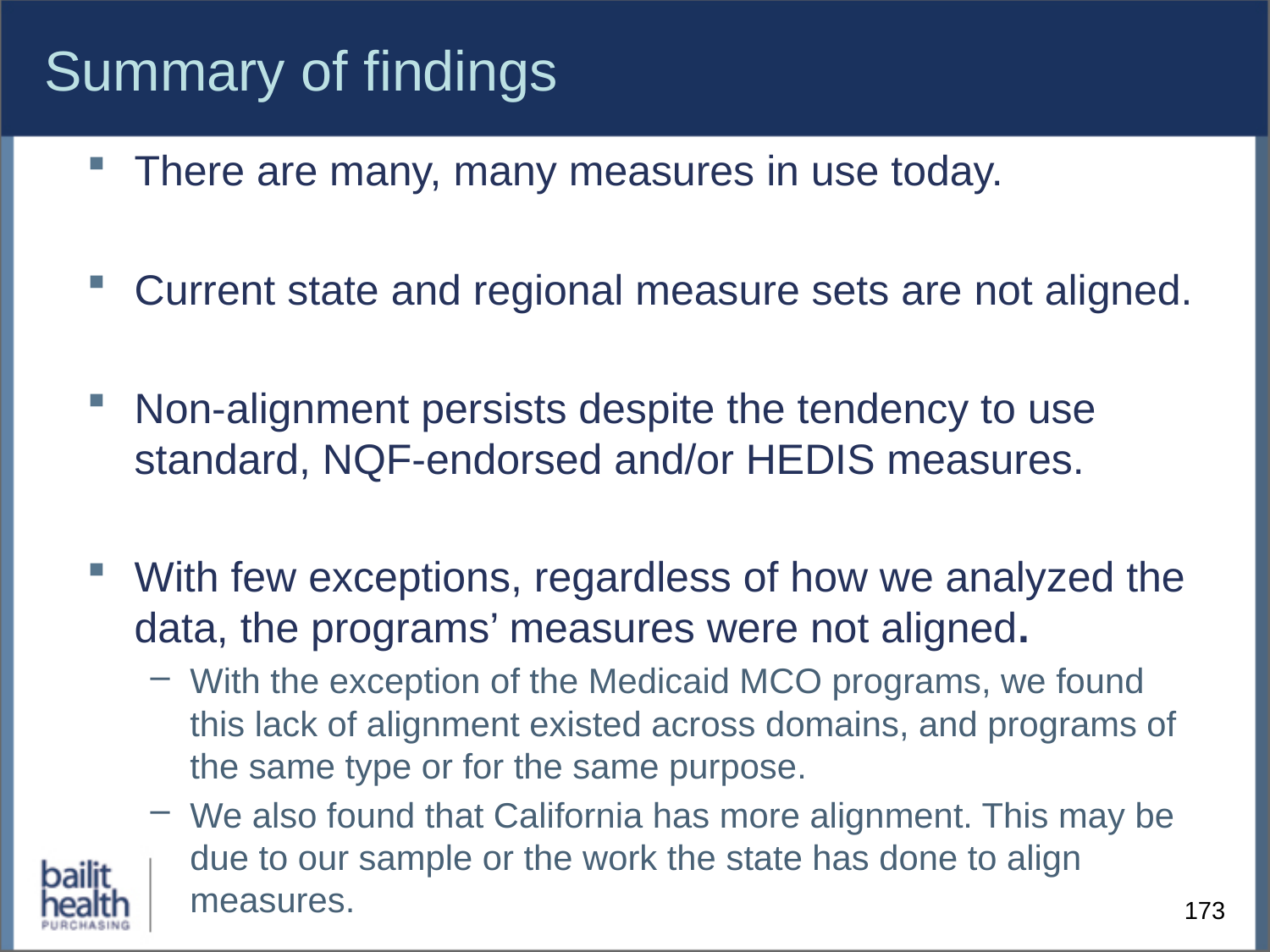

# Summary of findings
There are many, many measures in use today.

Current state and regional measure sets are not aligned.

Non-alignment persists despite the tendency to use standard, NQF-endorsed and/or HEDIS measures.

With few exceptions, regardless of how we analyzed the data, the programs’ measures were not aligned.
With the exception of the Medicaid MCO programs, we found this lack of alignment existed across domains, and programs of the same type or for the same purpose.
We also found that California has more alignment. This may be due to our sample or the work the state has done to align measures.

173